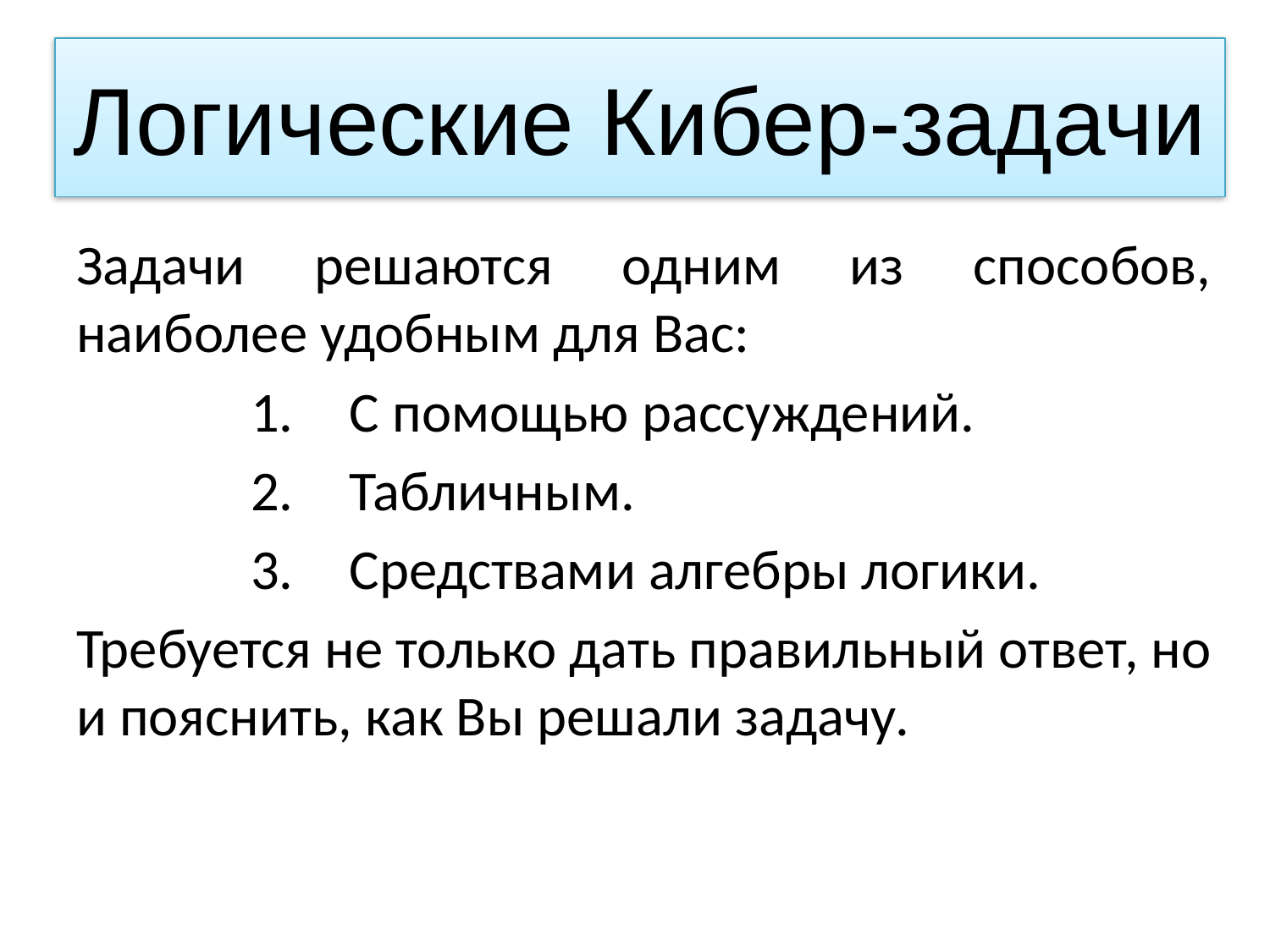

# Логические Кибер-задачи
Задачи решаются одним из способов, наиболее удобным для Вас:
С помощью рассуждений.
Табличным.
Средствами алгебры логики.
Требуется не только дать правильный ответ, но и пояснить, как Вы решали задачу.